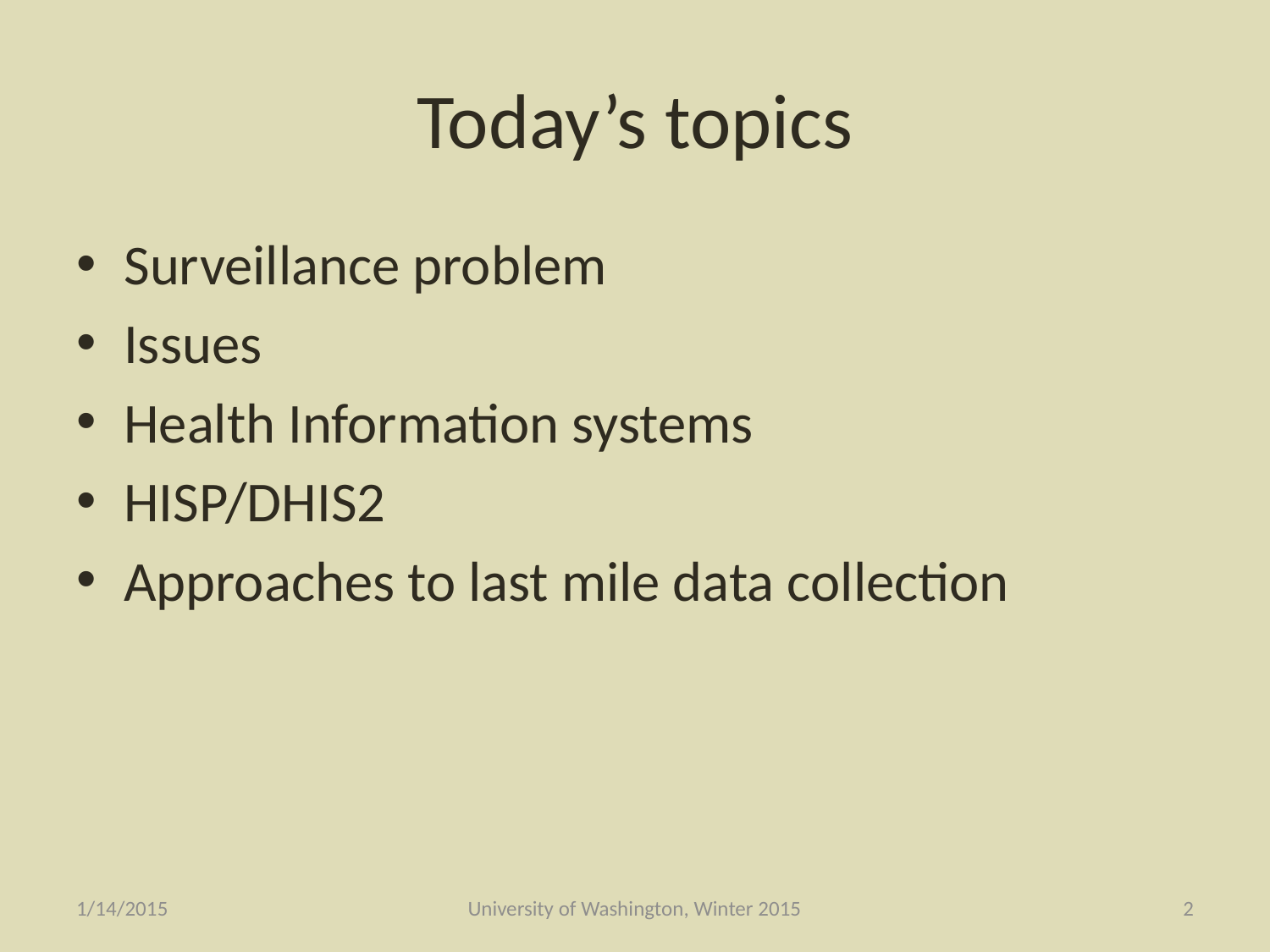

# Today’s topics
Surveillance problem
Issues
Health Information systems
HISP/DHIS2
Approaches to last mile data collection

1/14/2015
University of Washington, Winter 2015
2